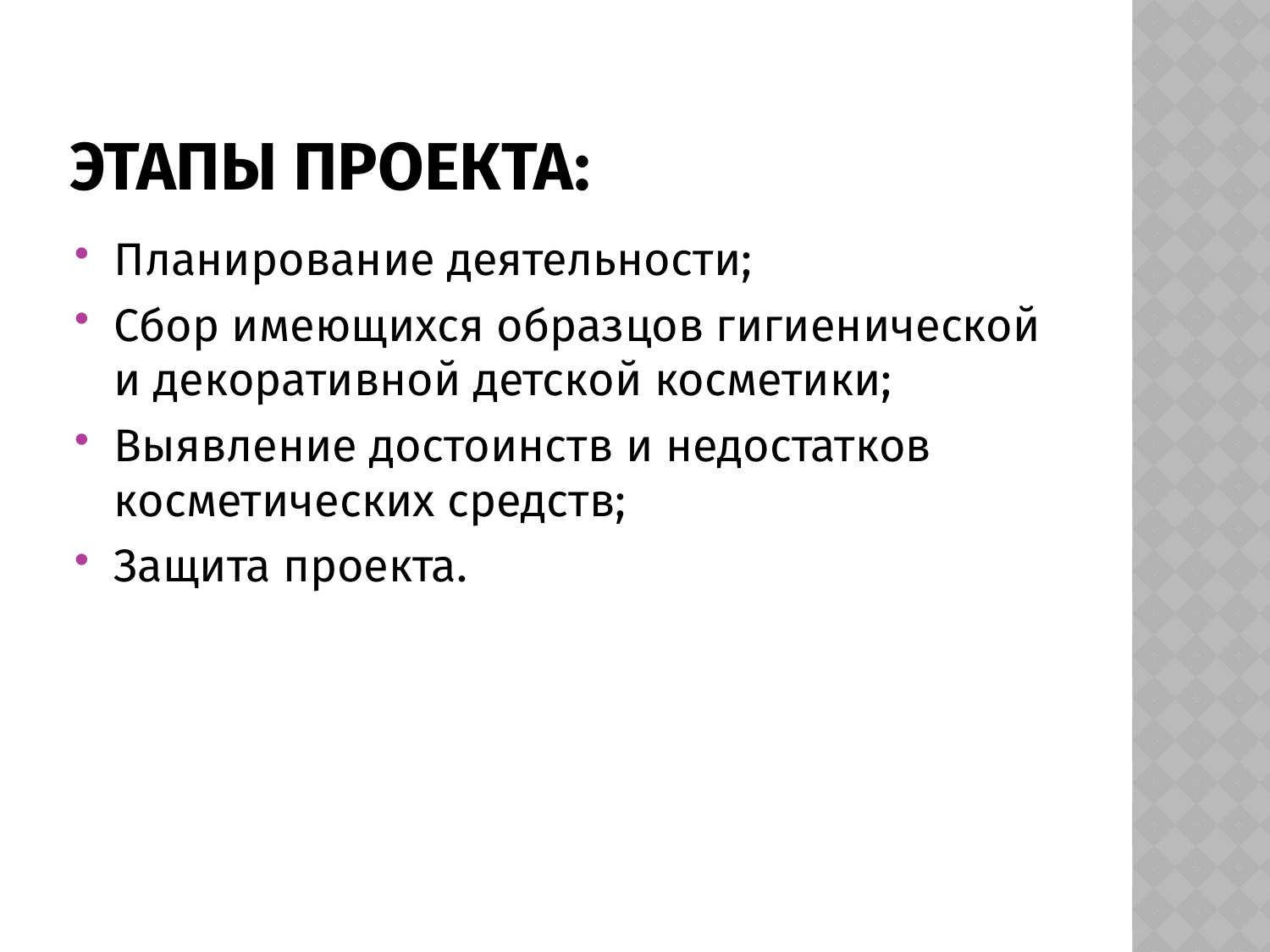

# Этапы проекта:
Планирование деятельности;
Сбор имеющихся образцов гигиенической и декоративной детской косметики;
Выявление достоинств и недостатков косметических средств;
Защита проекта.